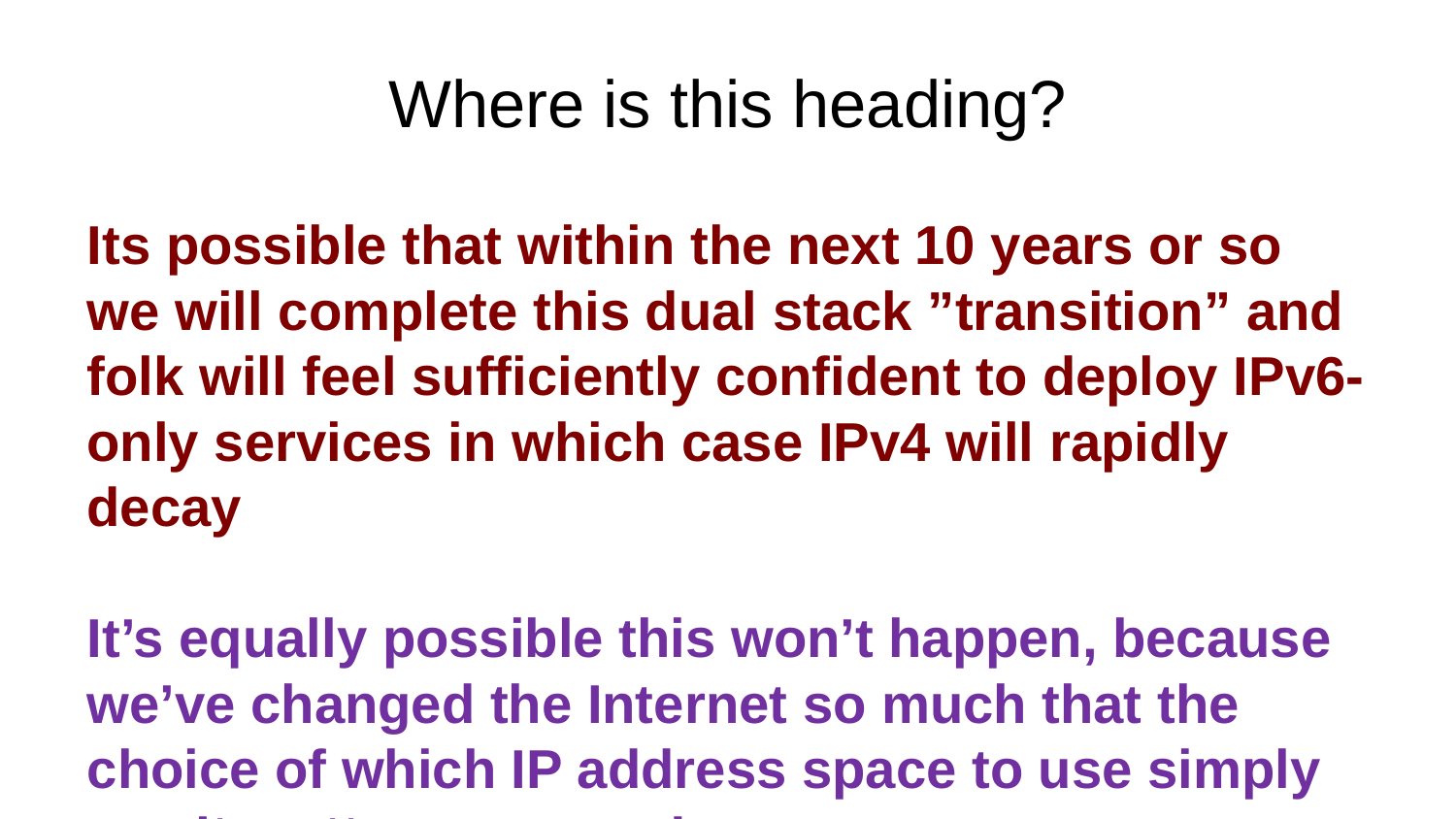

# Where is this heading?
Its possible that within the next 10 years or so we will complete this dual stack ”transition” and folk will feel sufficiently confident to deploy IPv6-only services in which case IPv4 will rapidly decay

It’s equally possible this won’t happen, because we’ve changed the Internet so much that the choice of which IP address space to use simply won’t matter any more!